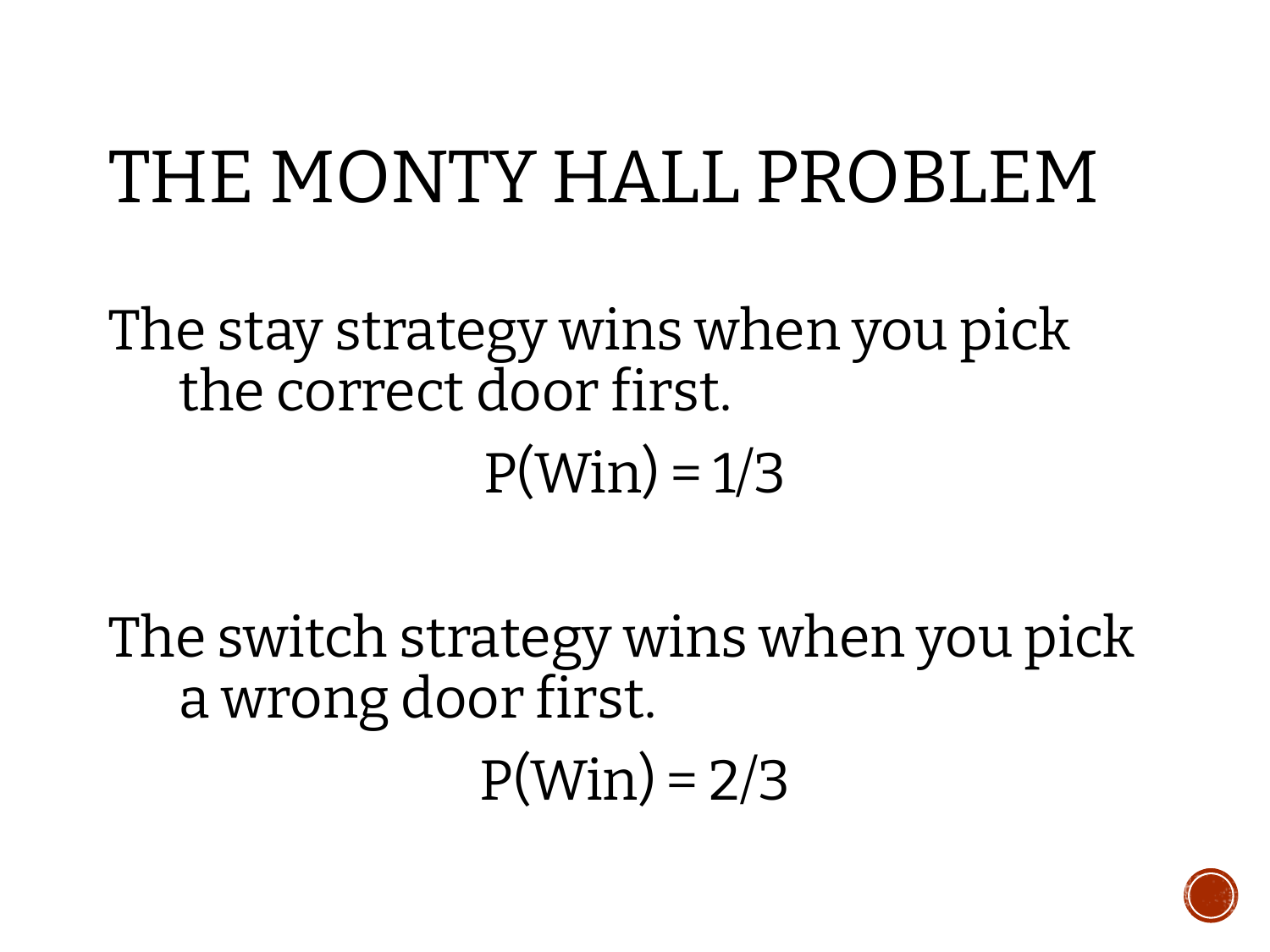

# The Monty Hall Problem
The stay strategy wins when you pick the correct door first.
P(Win) = 1/3

The switch strategy wins when you pick a wrong door first.
P(Win) = 2/3